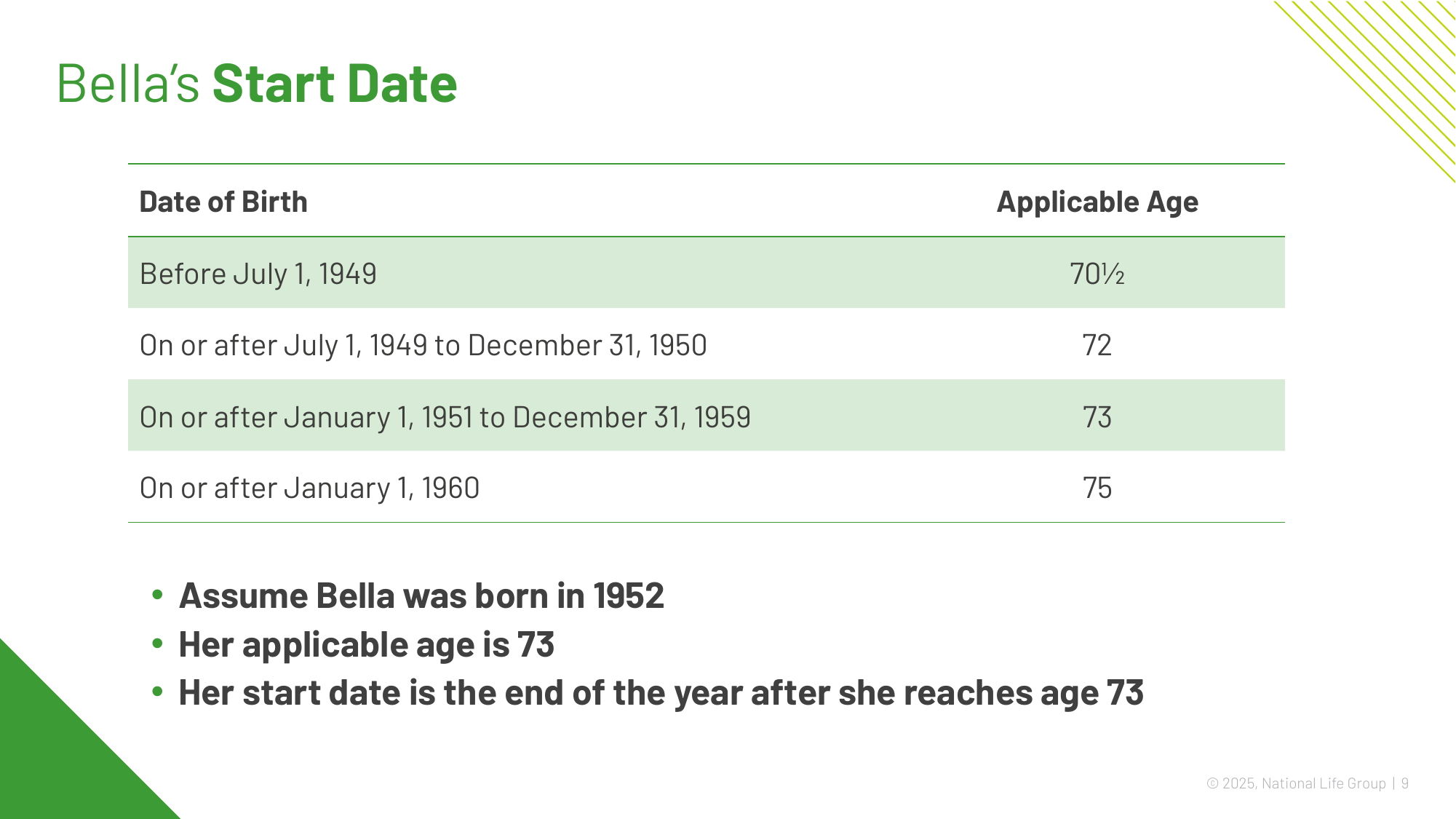

# Bella’s Start Date
| Date of Birth | Applicable Age |
| --- | --- |
| Before July 1, 1949 | 70½ |
| On or after July 1, 1949 to December 31, 1950 | 72 |
| On or after January 1, 1951 to December 31, 1959 | 73 |
| On or after January 1, 1960 | 75 |
Assume Bella was born in 1952
Her applicable age is 73
Her start date is the end of the year after she reaches age 73
© 2025, National Life Group  |  9